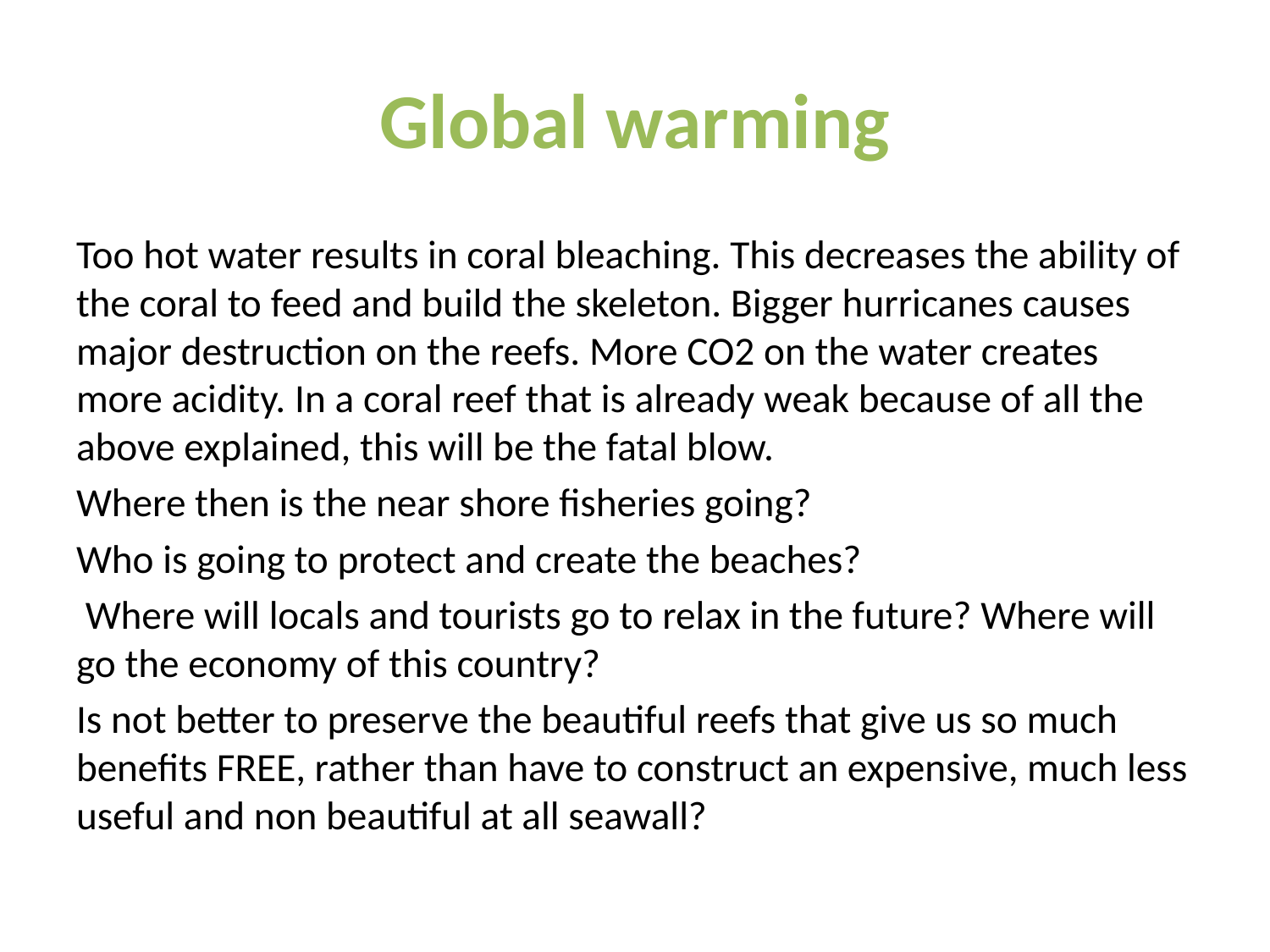

# Global warming
Too hot water results in coral bleaching. This decreases the ability of the coral to feed and build the skeleton. Bigger hurricanes causes major destruction on the reefs. More CO2 on the water creates more acidity. In a coral reef that is already weak because of all the above explained, this will be the fatal blow.
Where then is the near shore fisheries going?
Who is going to protect and create the beaches?
 Where will locals and tourists go to relax in the future? Where will go the economy of this country?
Is not better to preserve the beautiful reefs that give us so much benefits FREE, rather than have to construct an expensive, much less useful and non beautiful at all seawall?